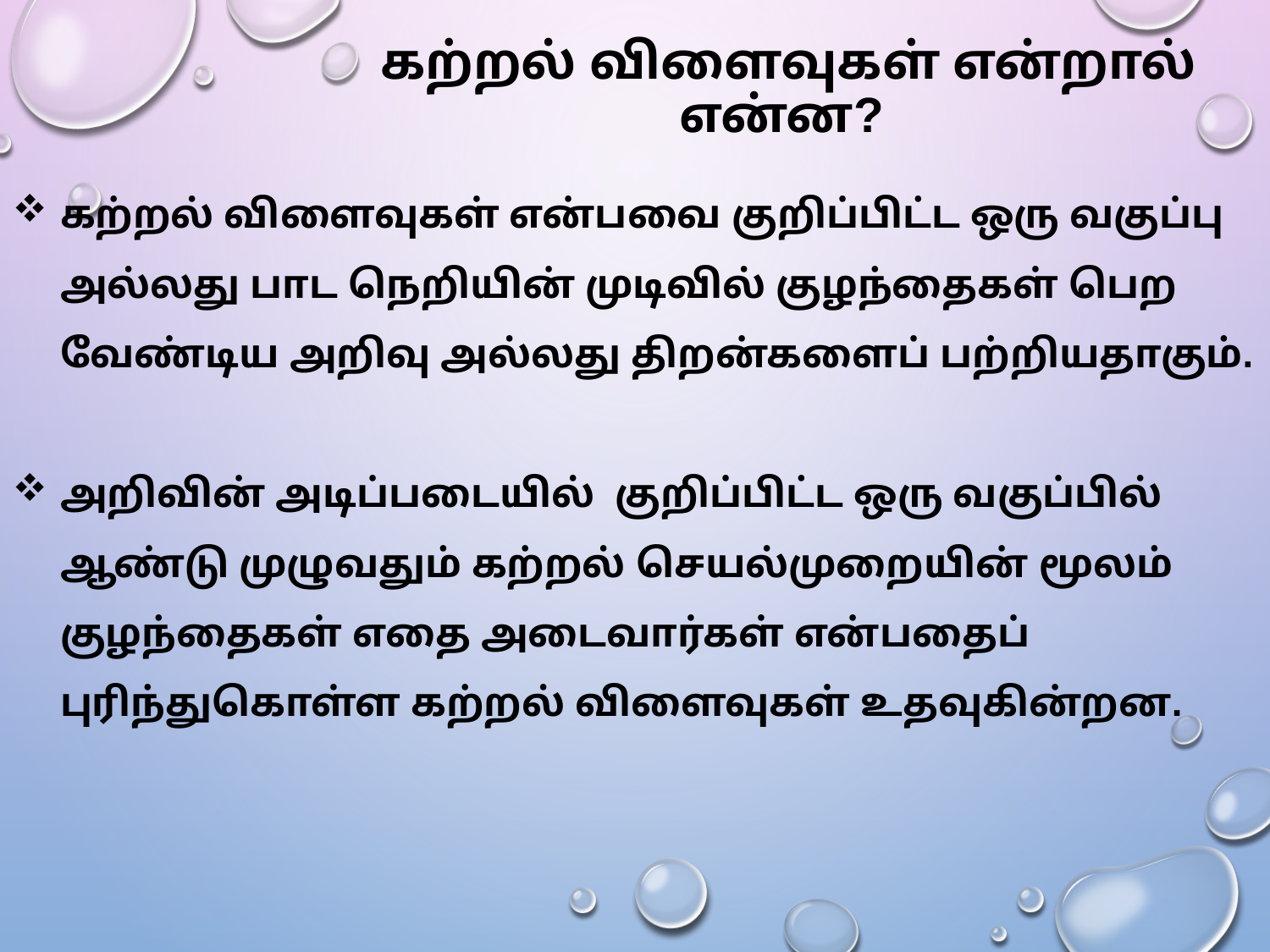

கற்றல் விளைவுகள் என்றால் என்ன?
கற்றல் விளைவுகள் என்பவை குறிப்பிட்ட ஒரு வகுப்பு அல்லது பாட நெறியின் முடிவில் குழந்தைகள் பெற வேண்டிய அறிவு அல்லது திறன்களைப் பற்றியதாகும்.

அறிவின் அடிப்படையில்  குறிப்பிட்ட ஒரு வகுப்பில் ஆண்டு முழுவதும் கற்றல் செயல்முறையின் மூலம் குழந்தைகள் எதை அடைவார்கள் என்பதைப் புரிந்துகொள்ள கற்றல் விளைவுகள் உதவுகின்றன.